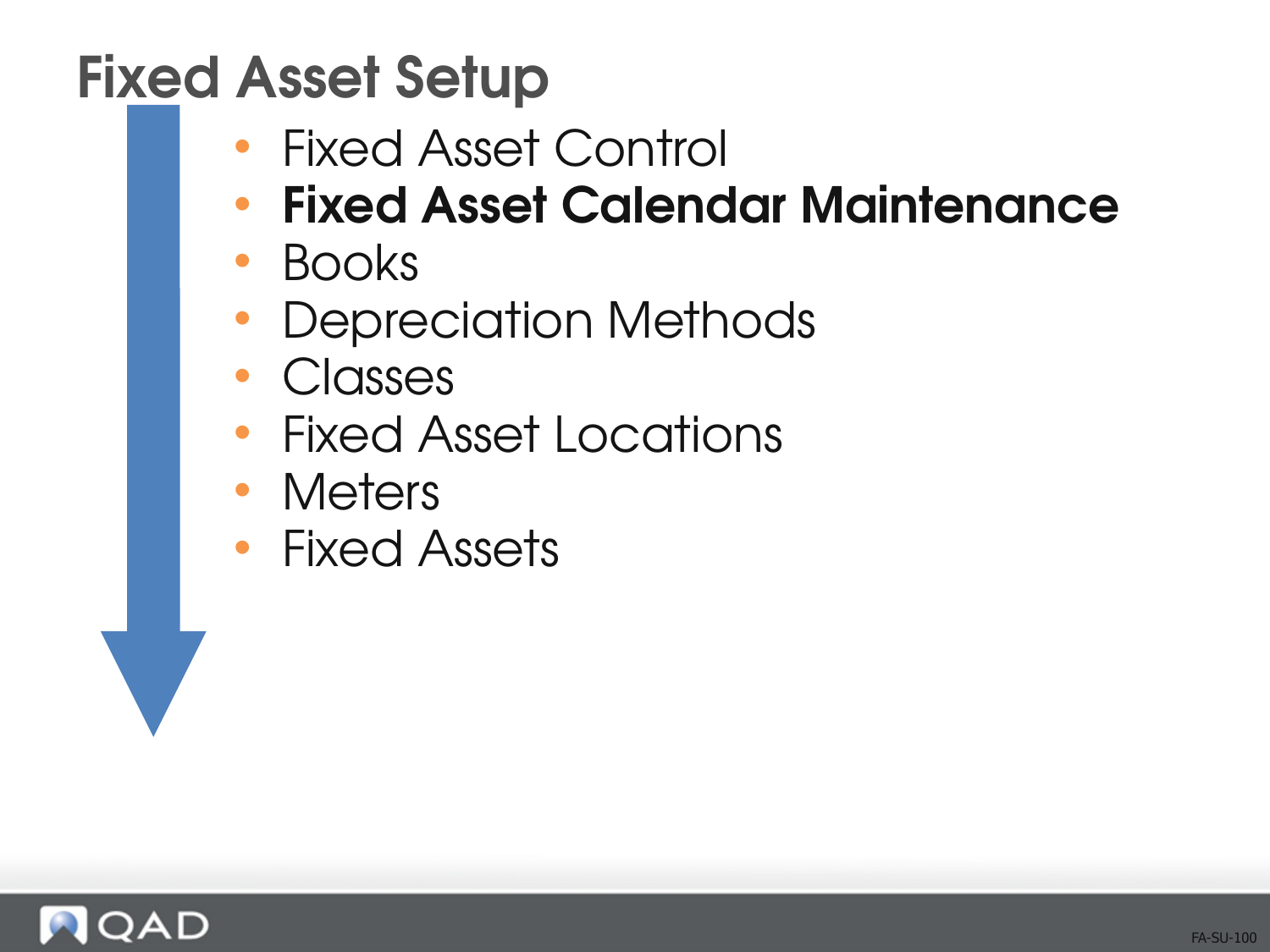

# Fixed Asset Setup

Fixed Asset Control
Fixed Asset Calendar Maintenance
Books
Depreciation Methods
Classes
Fixed Asset Locations
Meters
Fixed Assets

FA-SU-100